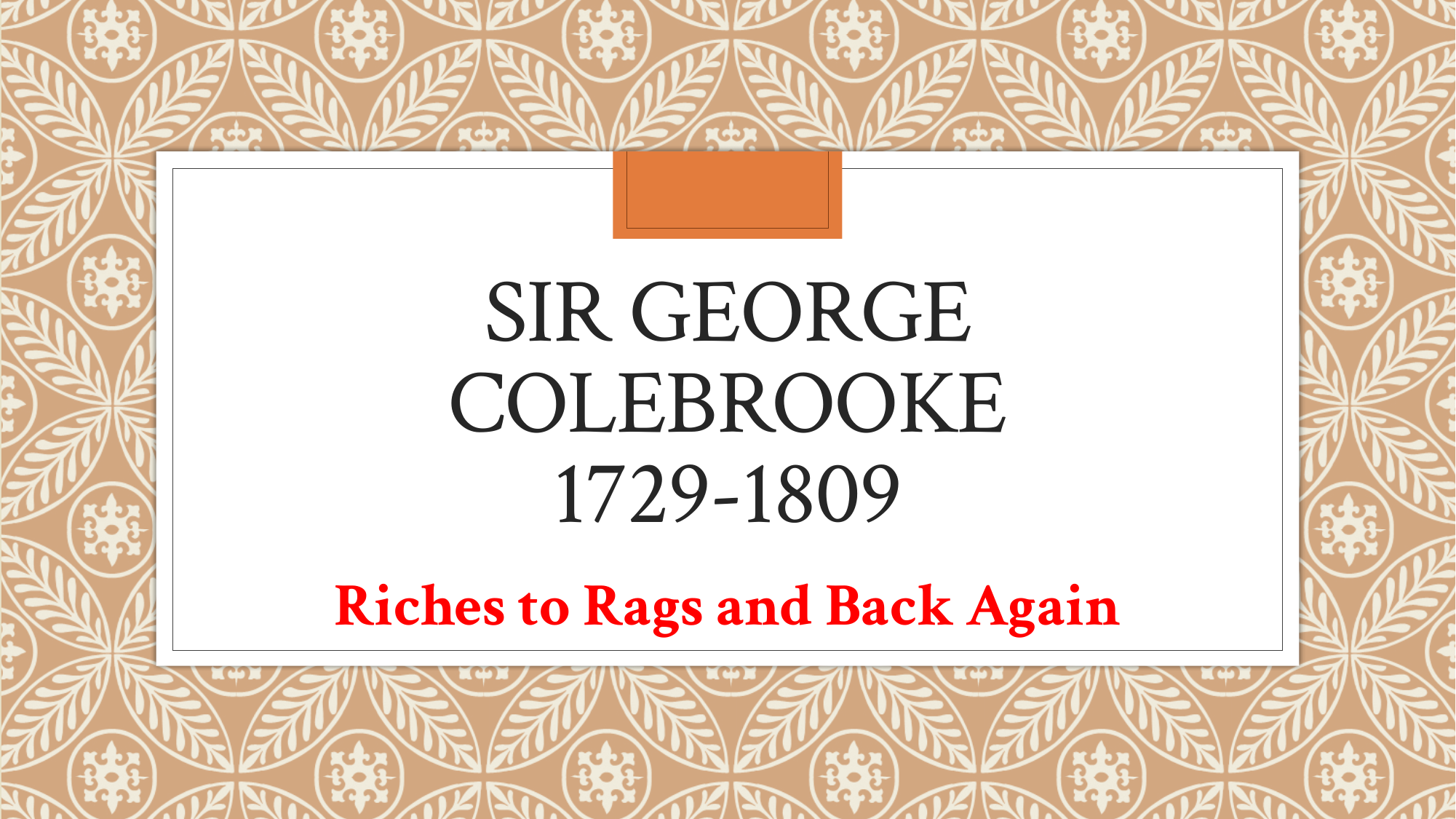

# Sir George colebrooke 1729-1809
Riches to Rags and Back Again